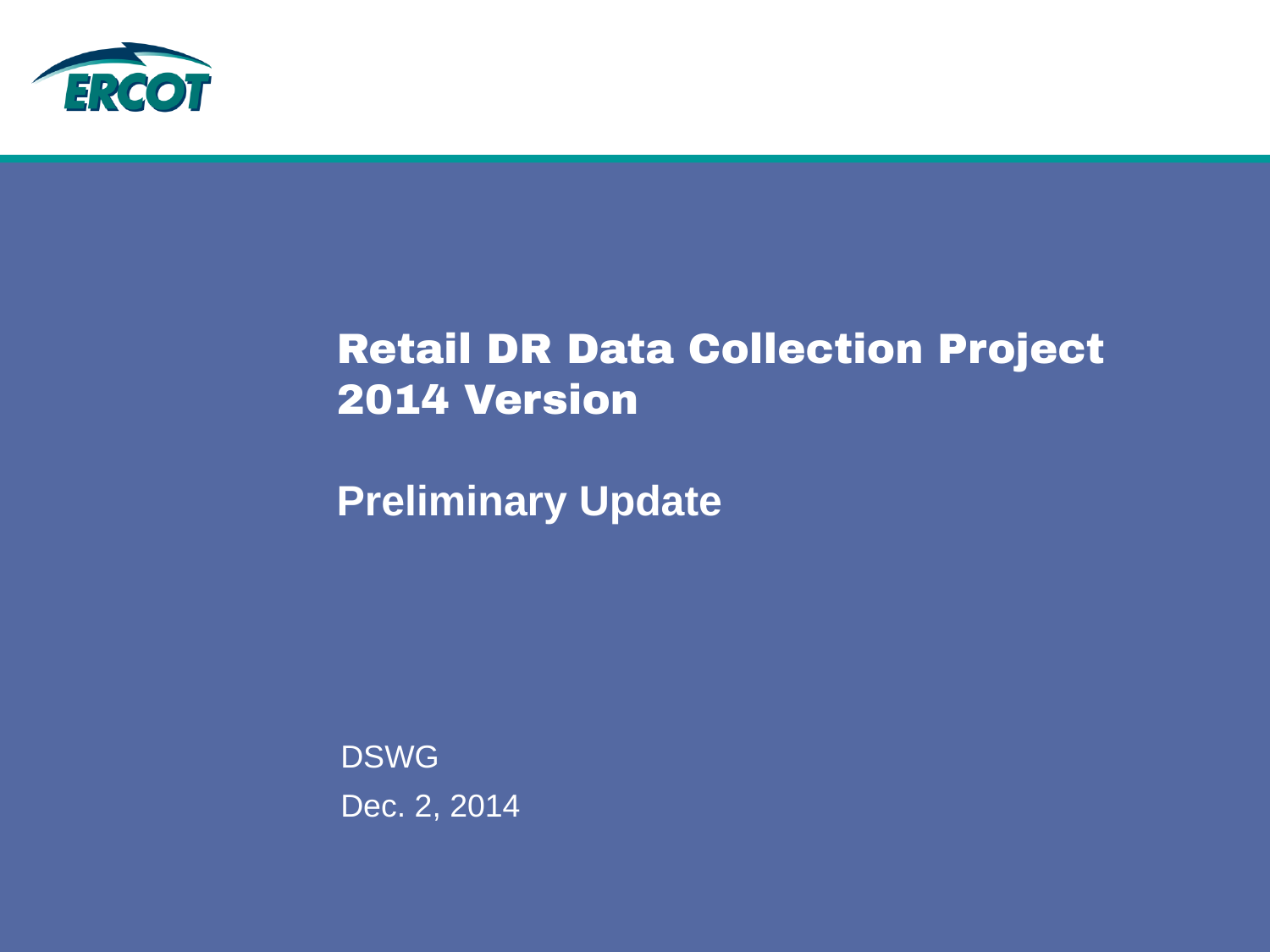

# Retail DR Data Collection Project 2014 Version Preliminary Update

DSWG
Dec. 2, 2014